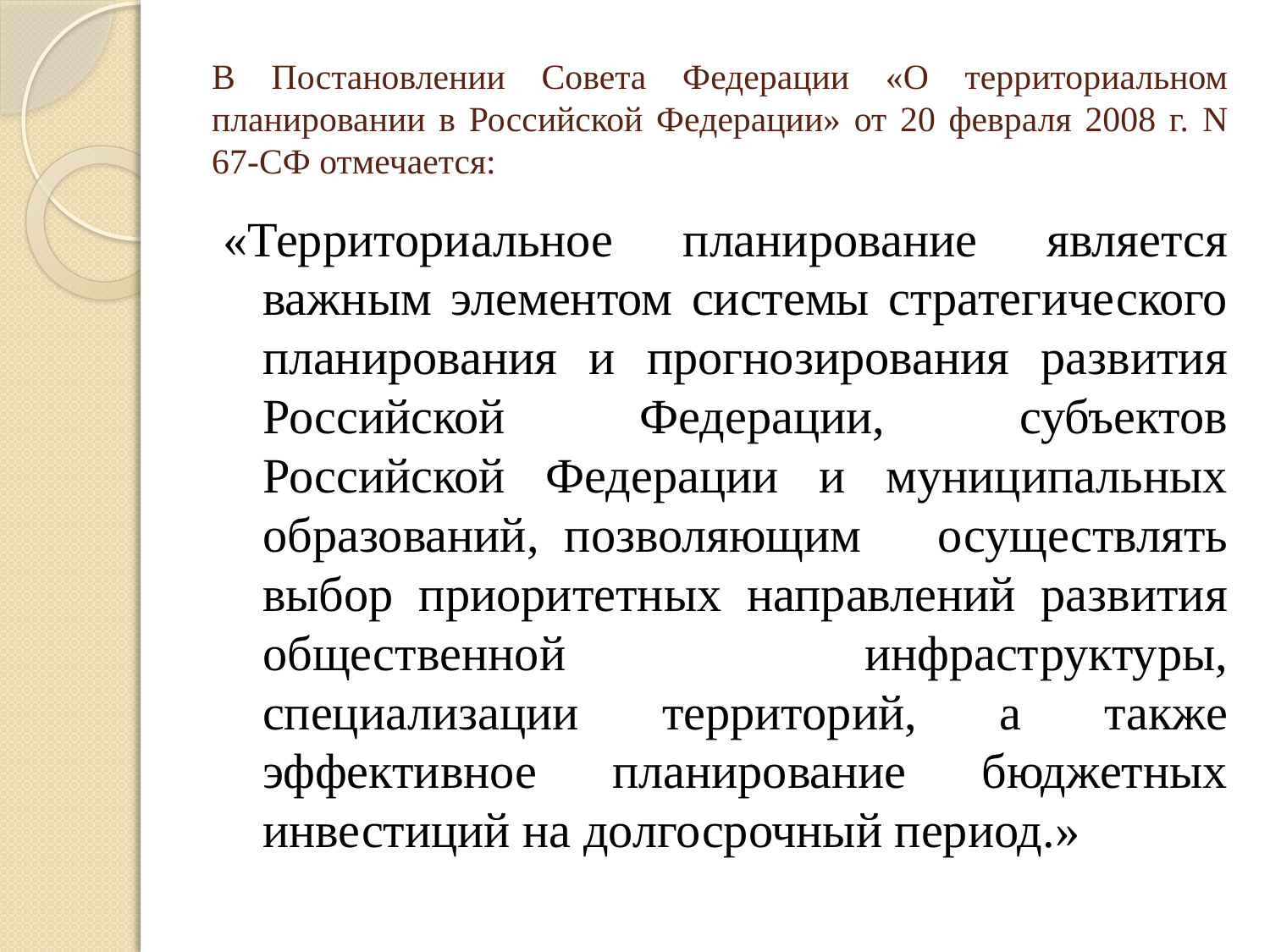

# В Постановлении Совета Федерации «О территориальном планировании в Российской Федерации» от 20 февраля 2008 г. N 67-СФ отмечается:
«Территориальное планирование является важным элементом системы стратегического планирования и прогнозирования развития Российской Федерации, субъектов Российской Федерации и муниципальных образований, позволяющим   осуществлять выбор  приоритетных  направлений  развития общественной   инфраструктуры, специализации территорий, а также эффективное планирование бюджетных инвестиций на долгосрочный период.»